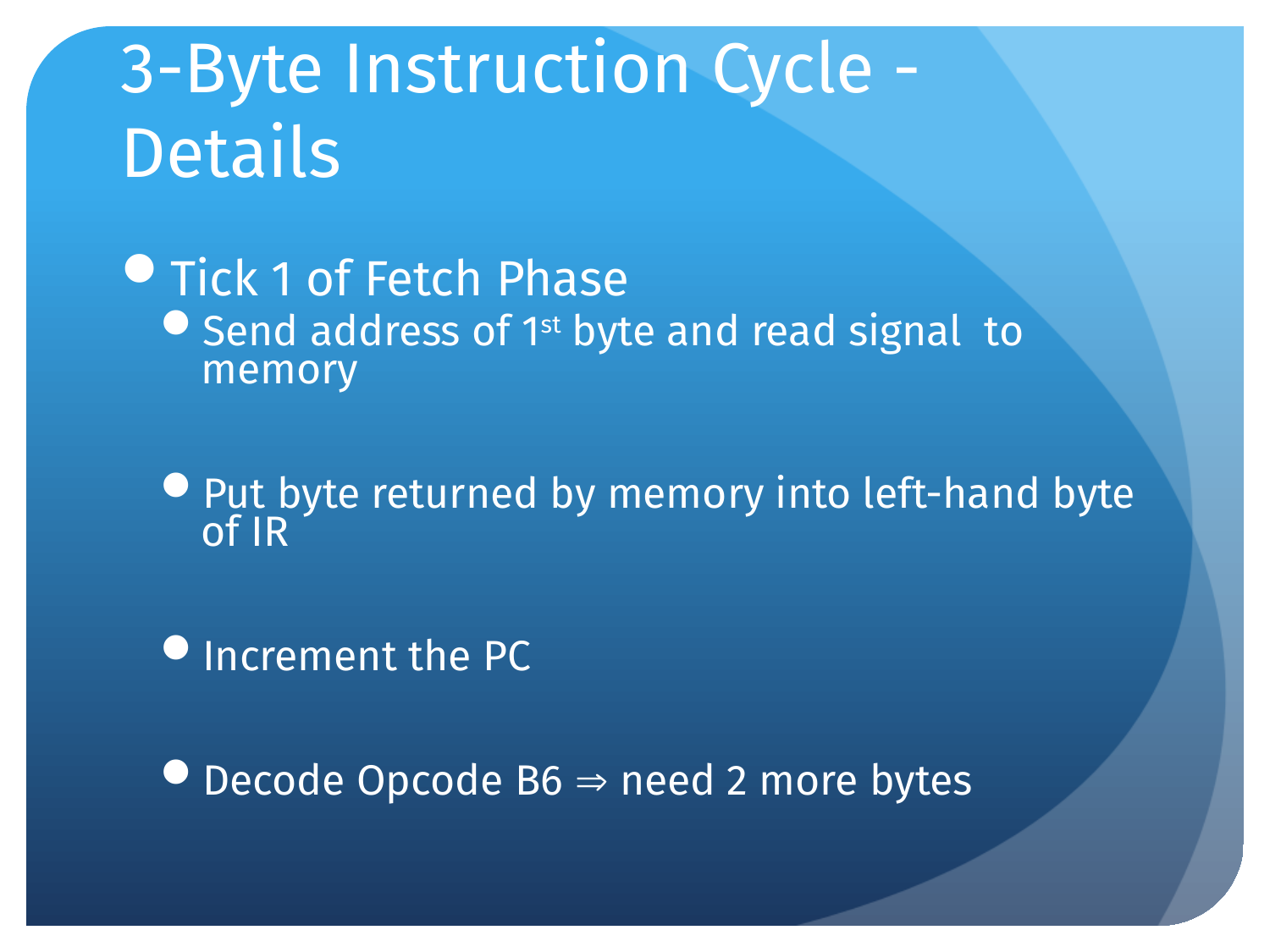

# 3-Byte Instruction Cycle - Details
Tick 1 of Fetch Phase
Send address of 1st byte and read signal  to memory

Put byte returned by memory into left-hand byte of IR

Increment the PC

Decode Opcode B6 ⇒ need 2 more bytes